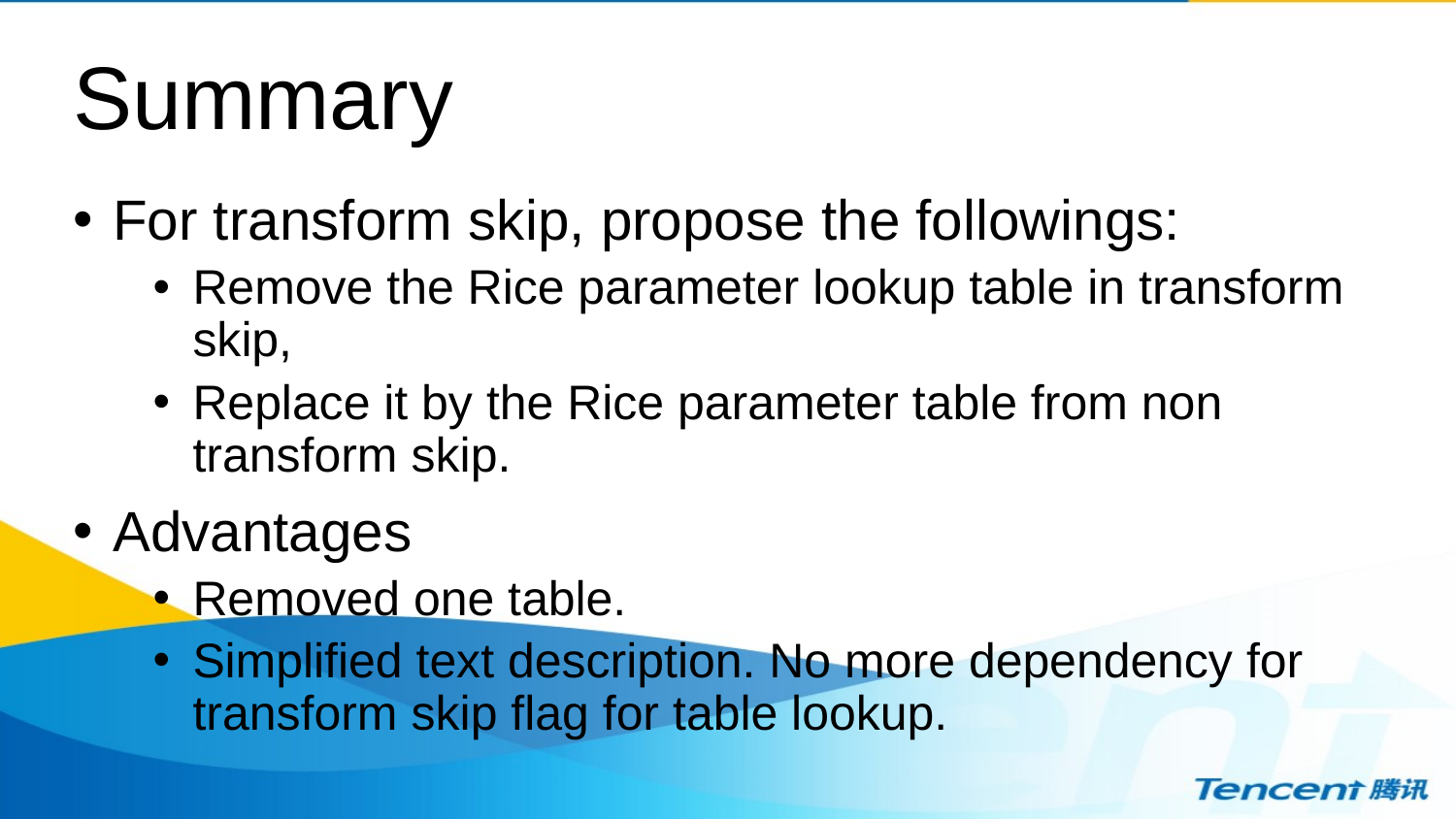

# Summary
For transform skip, propose the followings:
Remove the Rice parameter lookup table in transform skip,
Replace it by the Rice parameter table from non transform skip.
Advantages
Removed one table.
Simplified text description. No more dependency for transform skip flag for table lookup.